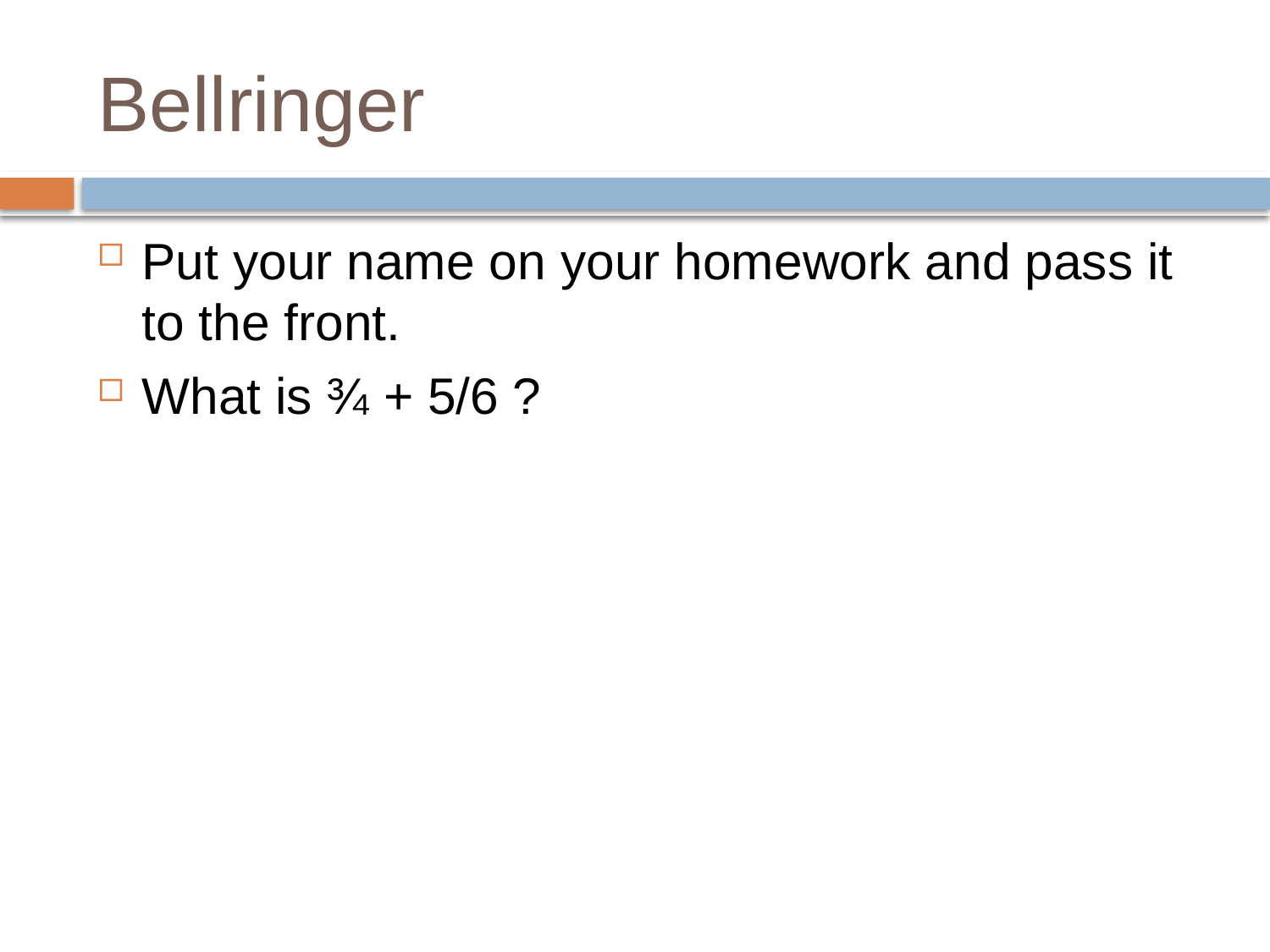

# Bellringer
Put your name on your homework and pass it to the front.
What is ¾ + 5/6 ?